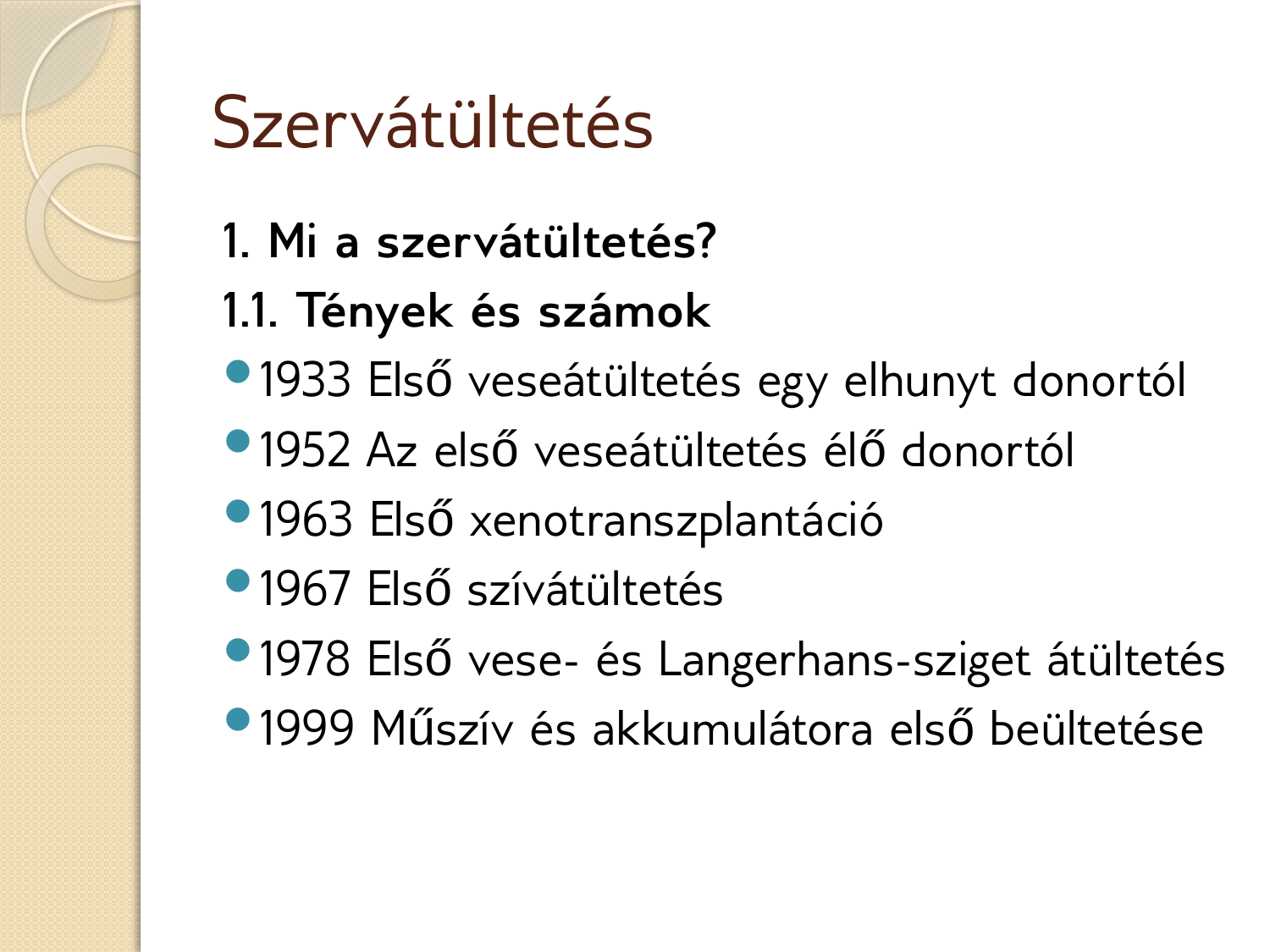

# Szervátültetés
1. Mi a szervátültetés?
1.1. Tények és számok
1933 Első veseátültetés egy elhunyt donortól
1952 Az első veseátültetés élő donortól
1963 Első xenotranszplantáció
1967 Első szívátültetés
1978 Első vese- és Langerhans-sziget átültetés
1999 Műszív és akkumulátora első beültetése